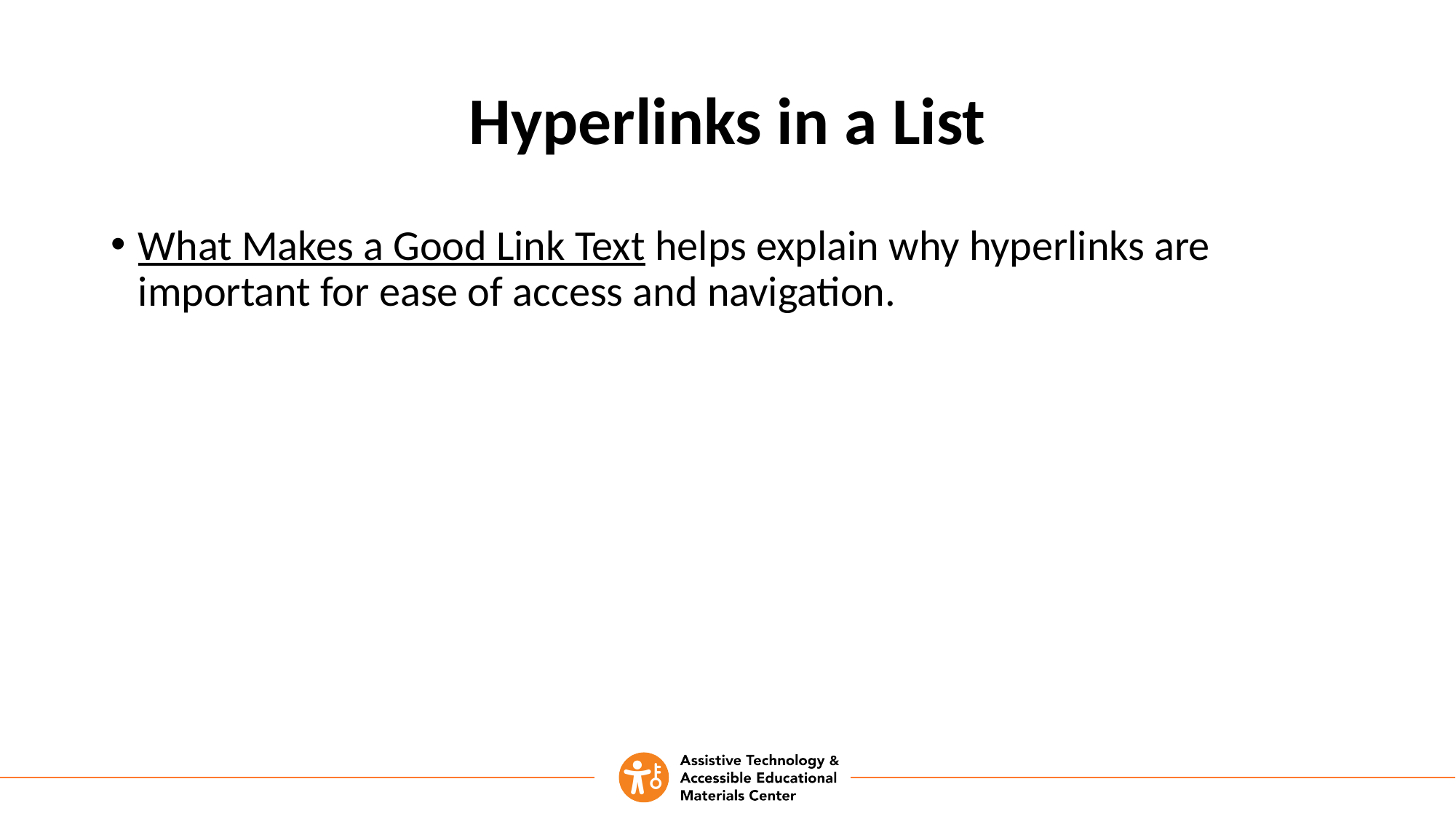

# Hyperlinks in a List
What Makes a Good Link Text helps explain why hyperlinks are important for ease of access and navigation.